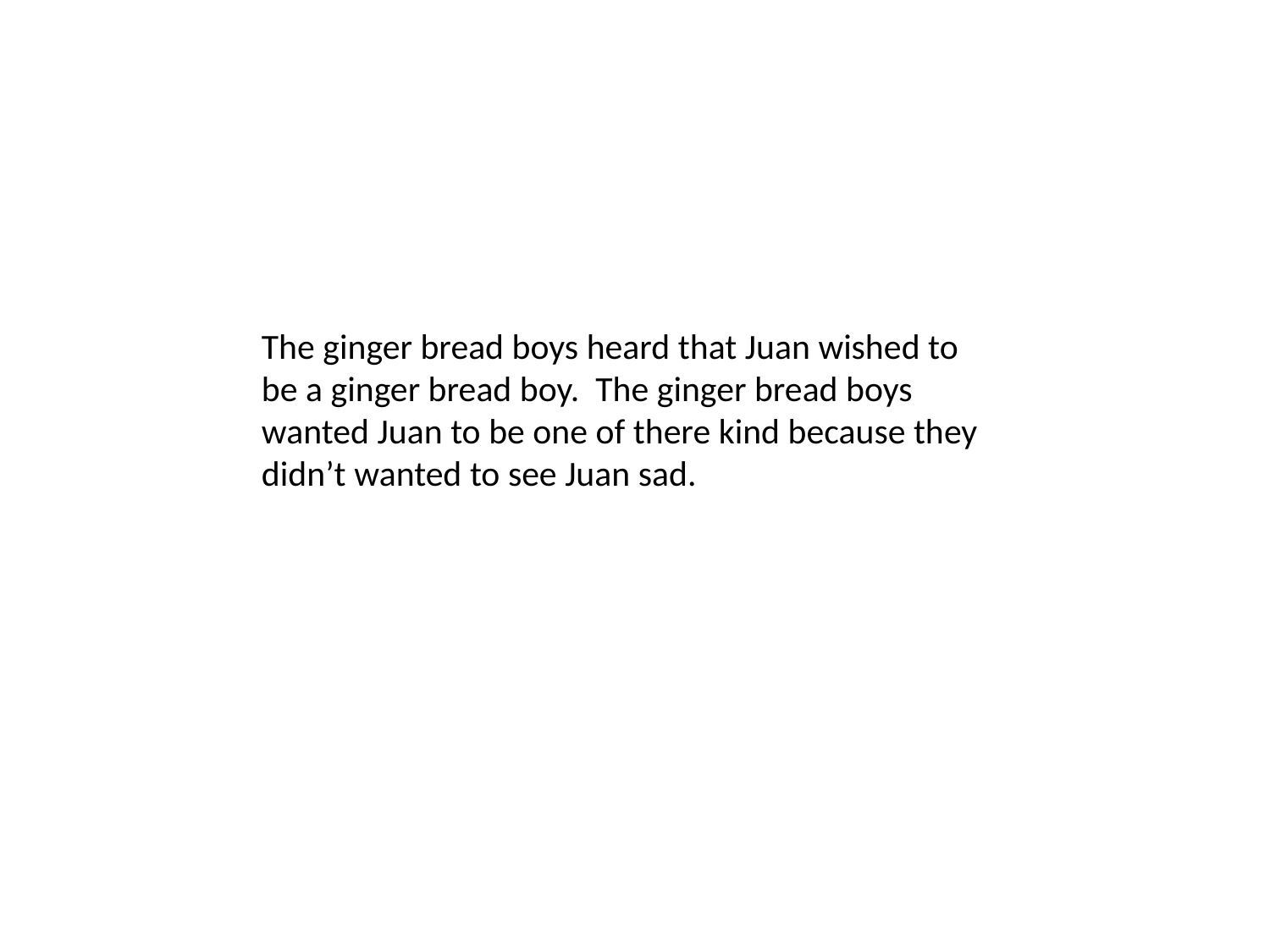

The ginger bread boys heard that Juan wished to be a ginger bread boy.  The ginger bread boys wanted Juan to be one of there kind because they didn’t wanted to see Juan sad.